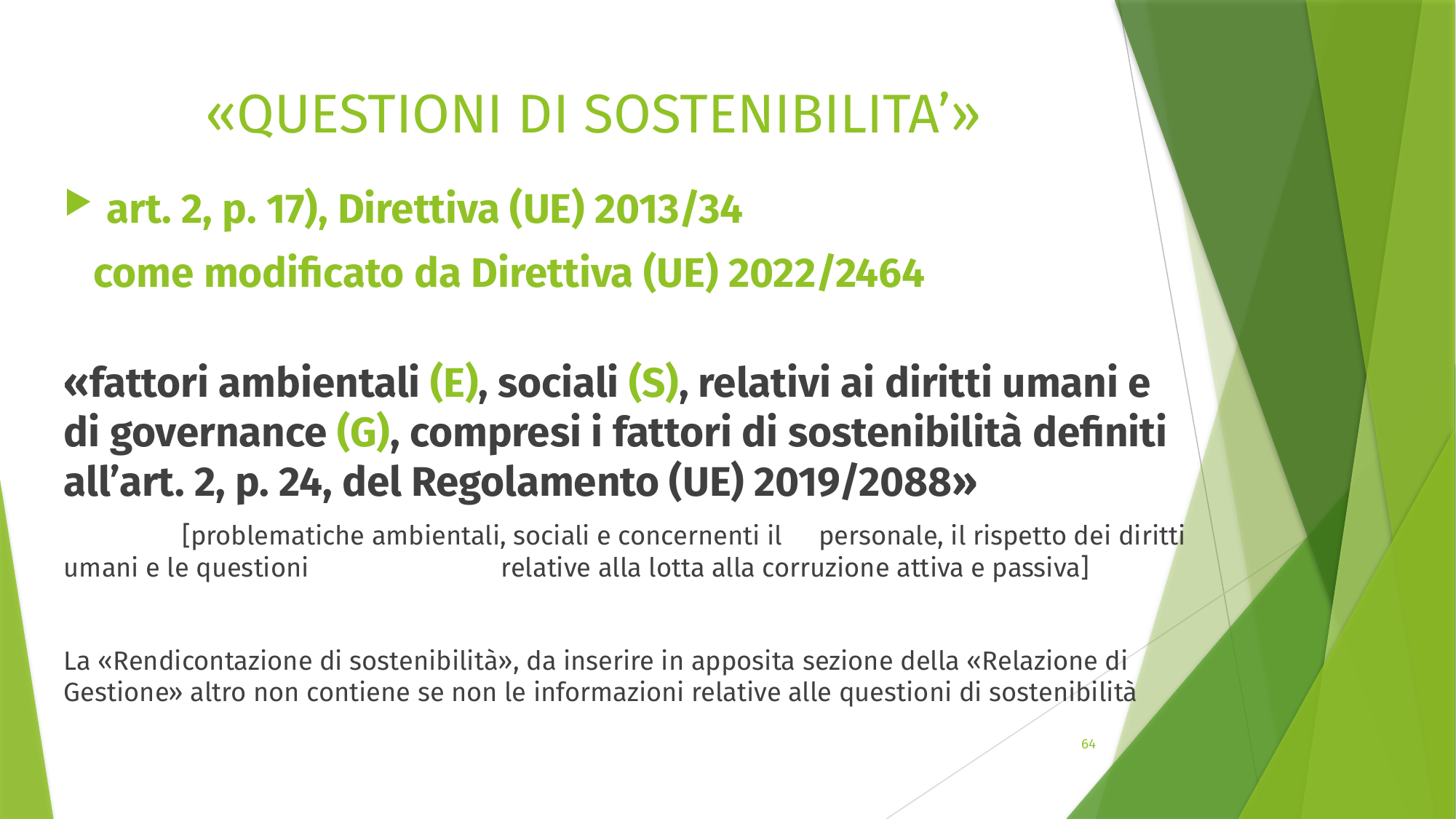

# «QUESTIONI DI SOSTENIBILITA’»
art. 2, p. 17), Direttiva (UE) 2013/34
   come modificato da Direttiva (UE) 2022/2464

«fattori ambientali (E), sociali (S), relativi ai diritti umani e di governance (G), compresi i fattori di sostenibilità definiti all’art. 2, p. 24, del Regolamento (UE) 2019/2088»
							  [problematiche ambientali, sociali e concernenti il 									  personale, il rispetto dei diritti umani e le questioni 								  	  relative alla lotta alla corruzione attiva e passiva]

La «Rendicontazione di sostenibilità», da inserire in apposita sezione della «Relazione di Gestione» altro non contiene se non le informazioni relative alle questioni di sostenibilità

64